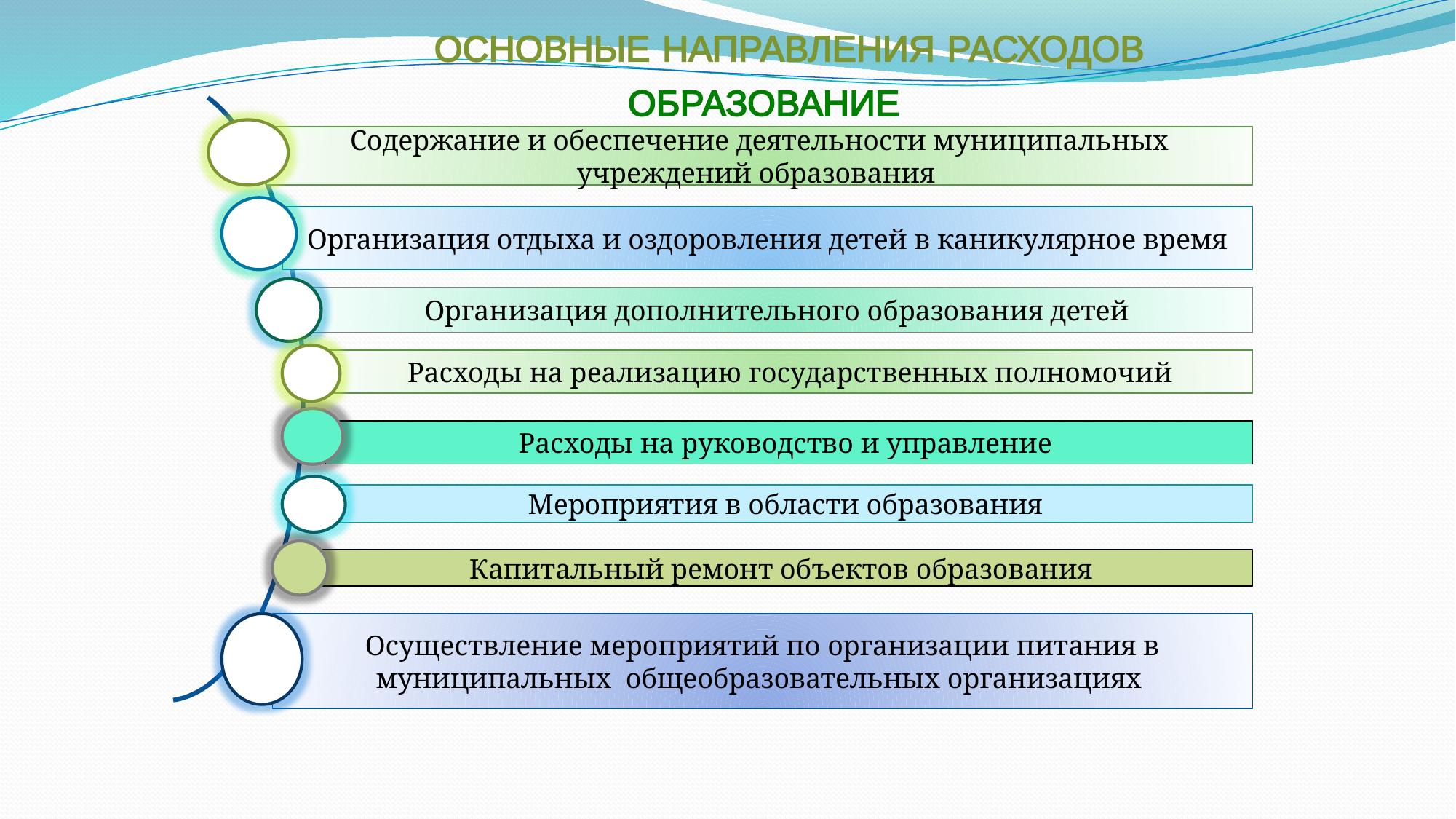

ОСНОВНЫЕ НАПРАВЛЕНИЯ РАСХОДОВ
 ОБРАЗОВАНИЕ

Содержание и обеспечение деятельности муниципальных учреждений образования

Организация отдыха и оздоровления детей в каникулярное время

Организация дополнительного образования детей

Расходы на реализацию государственных полномочий

Расходы на руководство и управление

Мероприятия в области образования

Капитальный ремонт объектов образования

Осуществление мероприятий по организации питания в муниципальных  общеобразовательных организациях